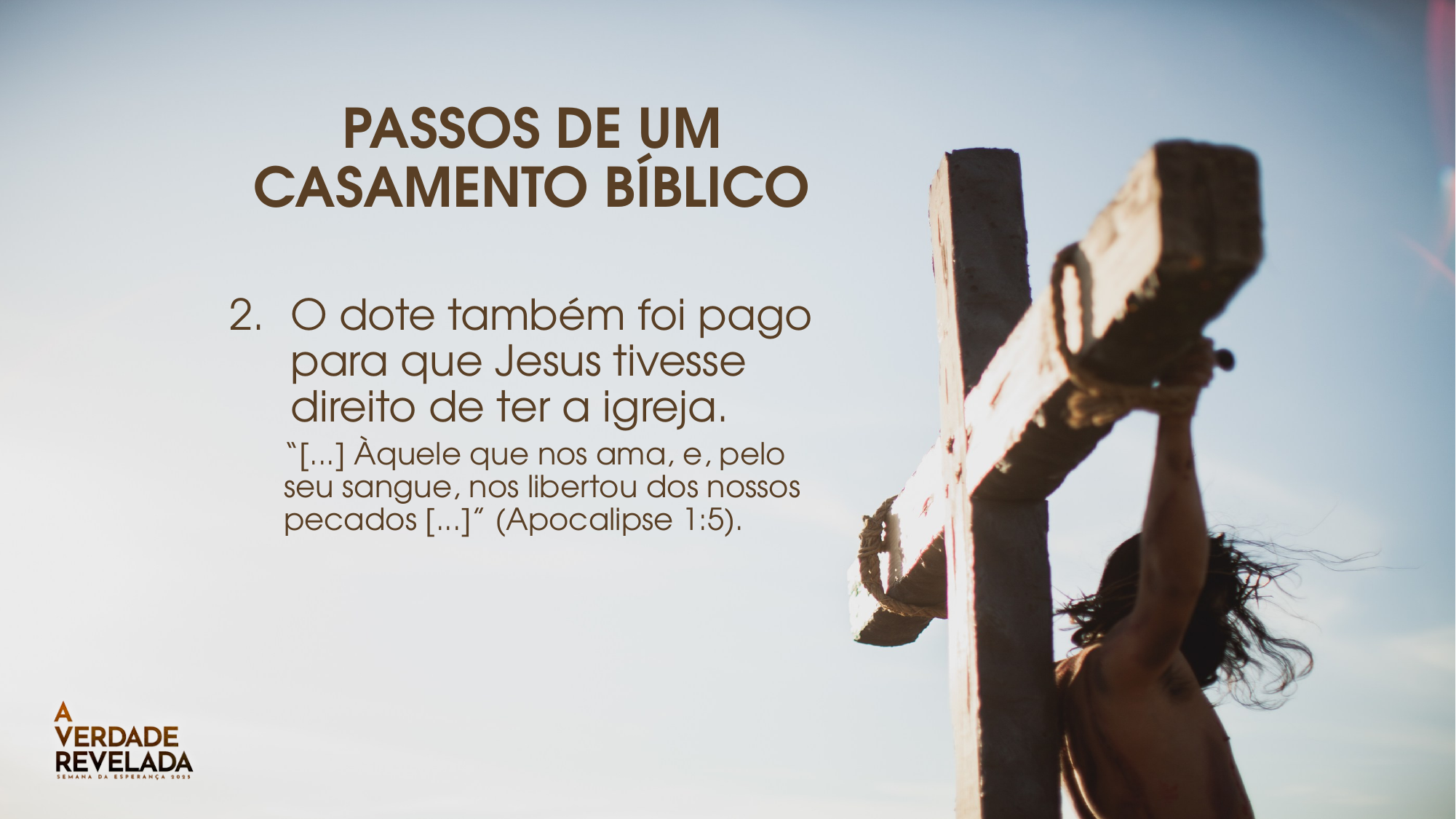

# PASSOS DE UM CASAMENTO BÍBLICO
O dote também foi pago para que Jesus tivesse direito de ter a igreja.
“[...] Àquele que nos ama, e, pelo seu sangue, nos libertou dos nossos pecados [...]” (Apocalipse 1:5).